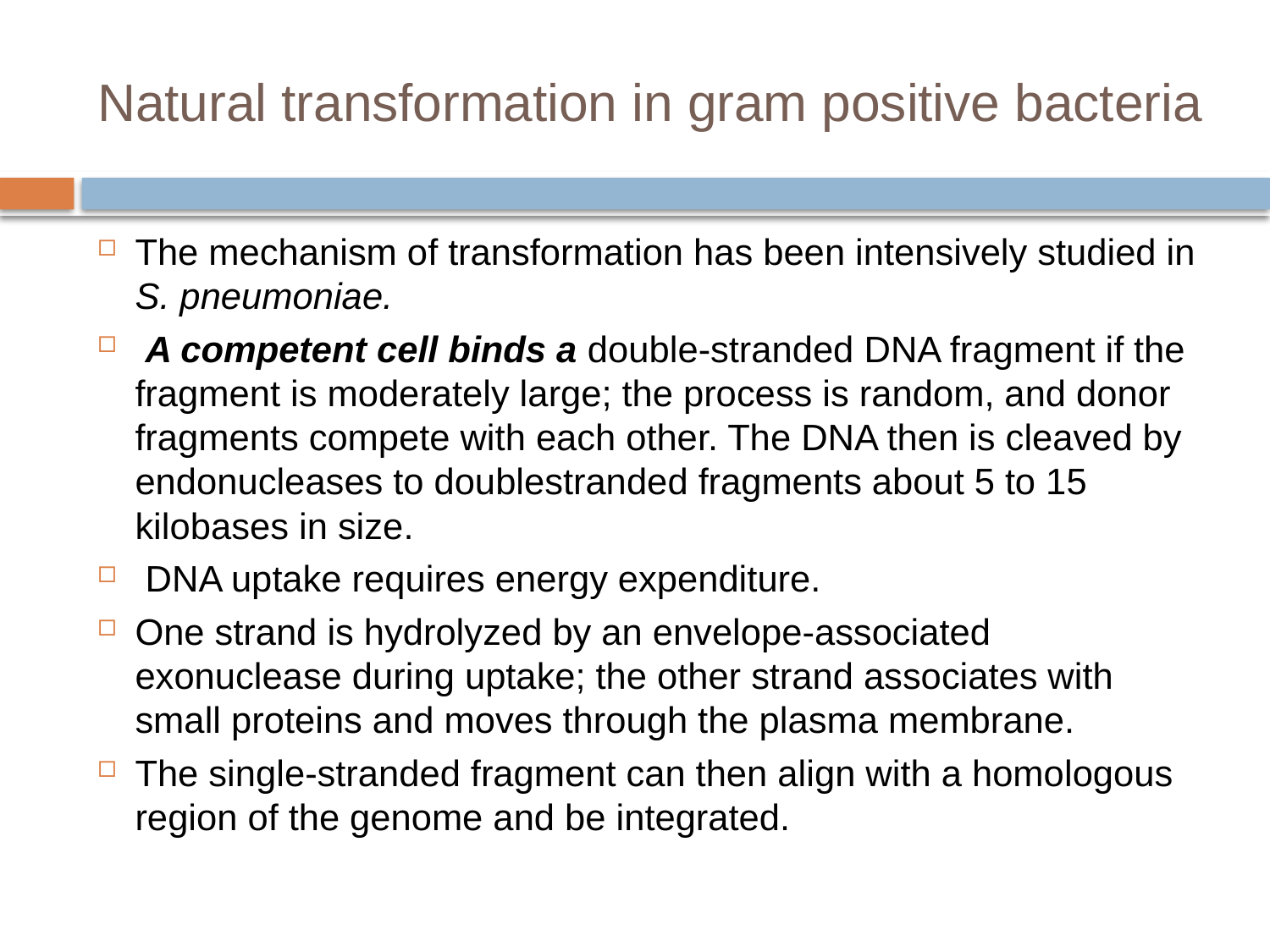

# Natural transformation in gram positive bacteria
The mechanism of transformation has been intensively studied in S. pneumoniae.
 A competent cell binds a double-stranded DNA fragment if the fragment is moderately large; the process is random, and donor fragments compete with each other. The DNA then is cleaved by endonucleases to doublestranded fragments about 5 to 15 kilobases in size.
 DNA uptake requires energy expenditure.
One strand is hydrolyzed by an envelope-associated exonuclease during uptake; the other strand associates with small proteins and moves through the plasma membrane.
The single-stranded fragment can then align with a homologous region of the genome and be integrated.